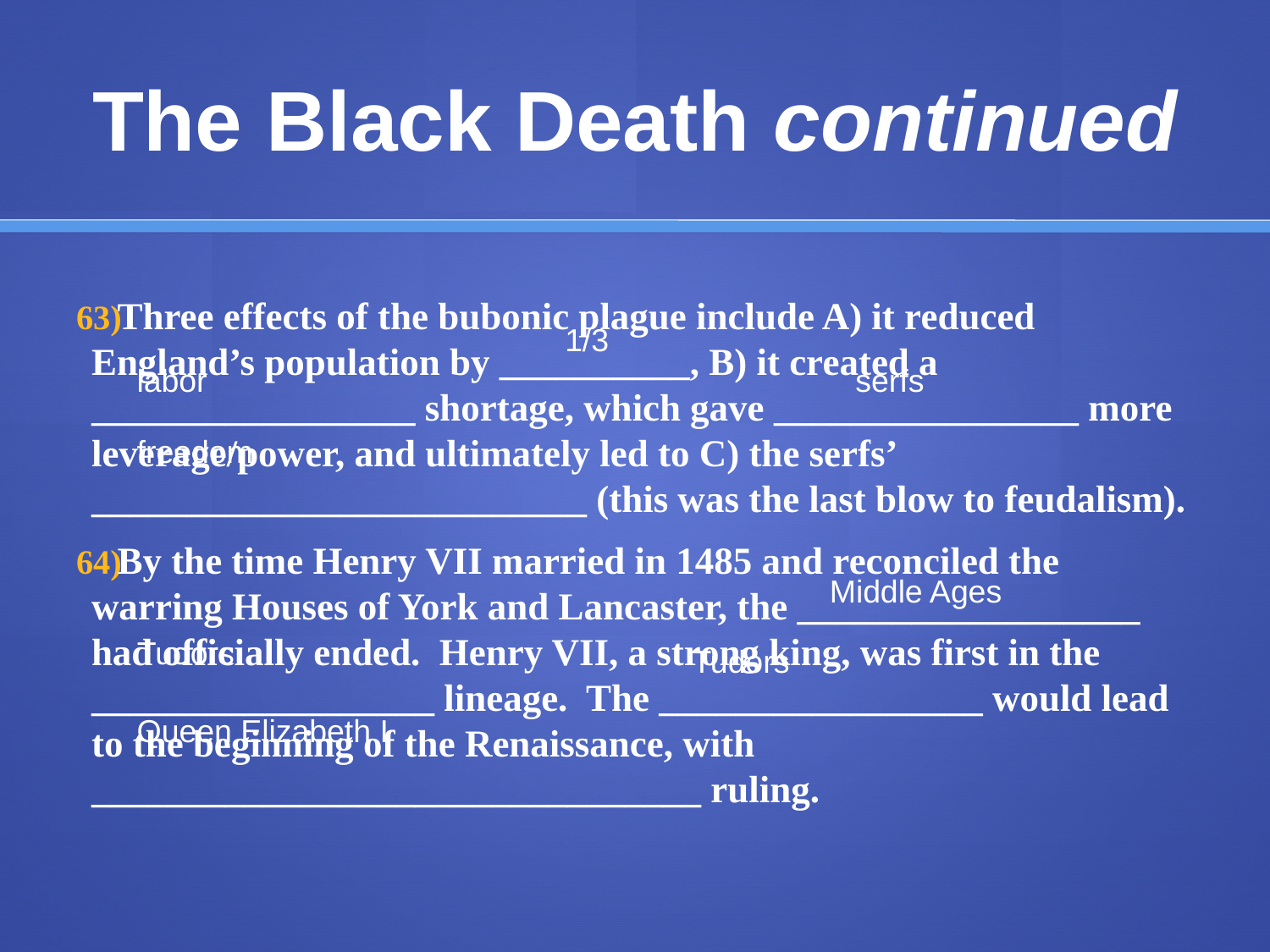

# The Black Death continued
Three effects of the bubonic plague include A) it reduced England’s population by __________, B) it created a _________________ shortage, which gave ________________ more leverage/power, and ultimately led to C) the serfs’ __________________________ (this was the last blow to feudalism).
By the time Henry VII married in 1485 and reconciled the warring Houses of York and Lancaster, the __________________ had officially ended.  Henry VII, a strong king, was first in the __________________ lineage.  The _________________ would lead to the beginning of the Renaissance, with ________________________________ ruling.

1/3
labor
serfs
freedom
Middle Ages
Tudors
Tudors
Queen Elizabeth I